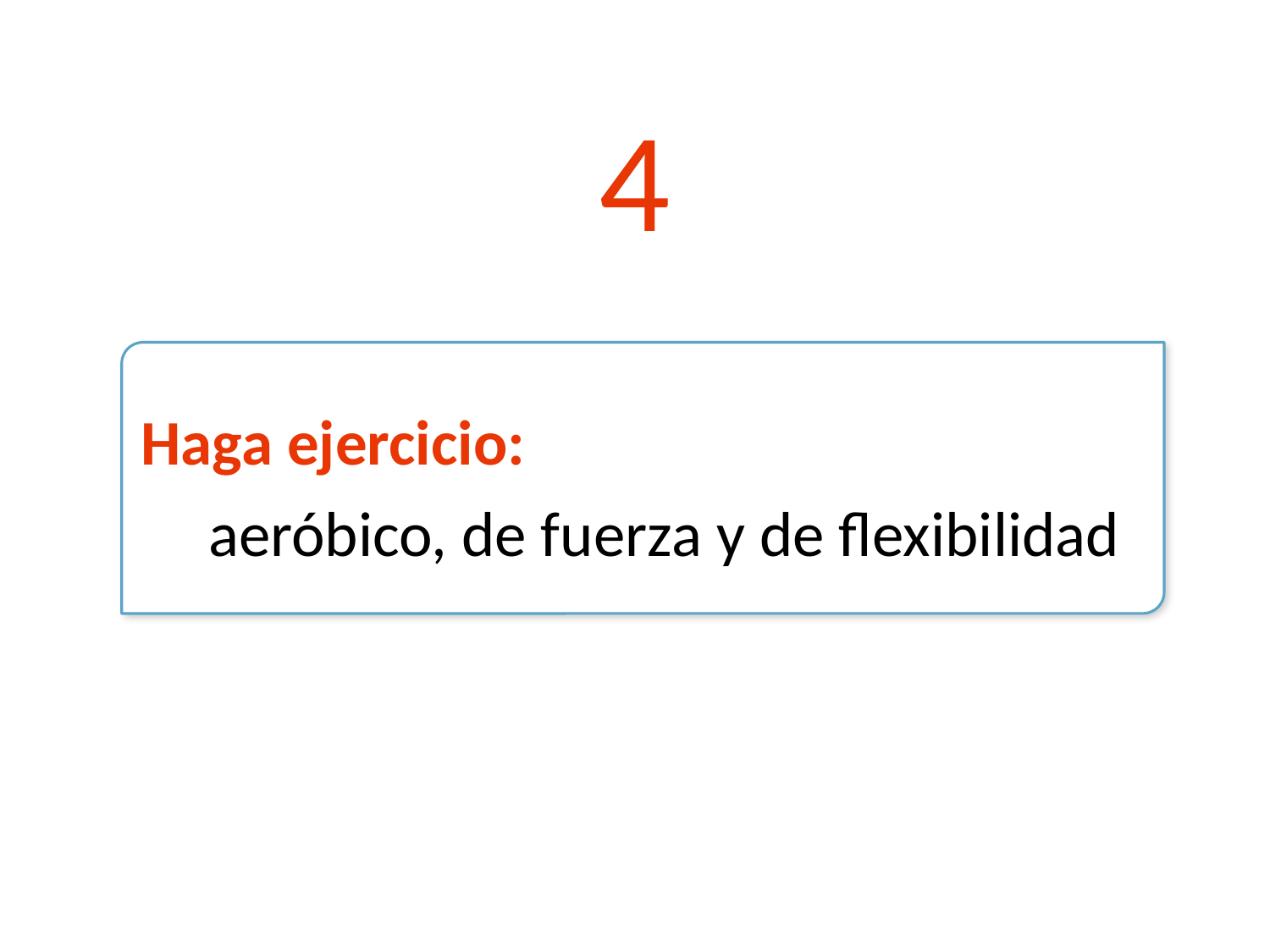

4
Haga ejercicio:                                               aeróbico, de fuerza y de flexibilidad